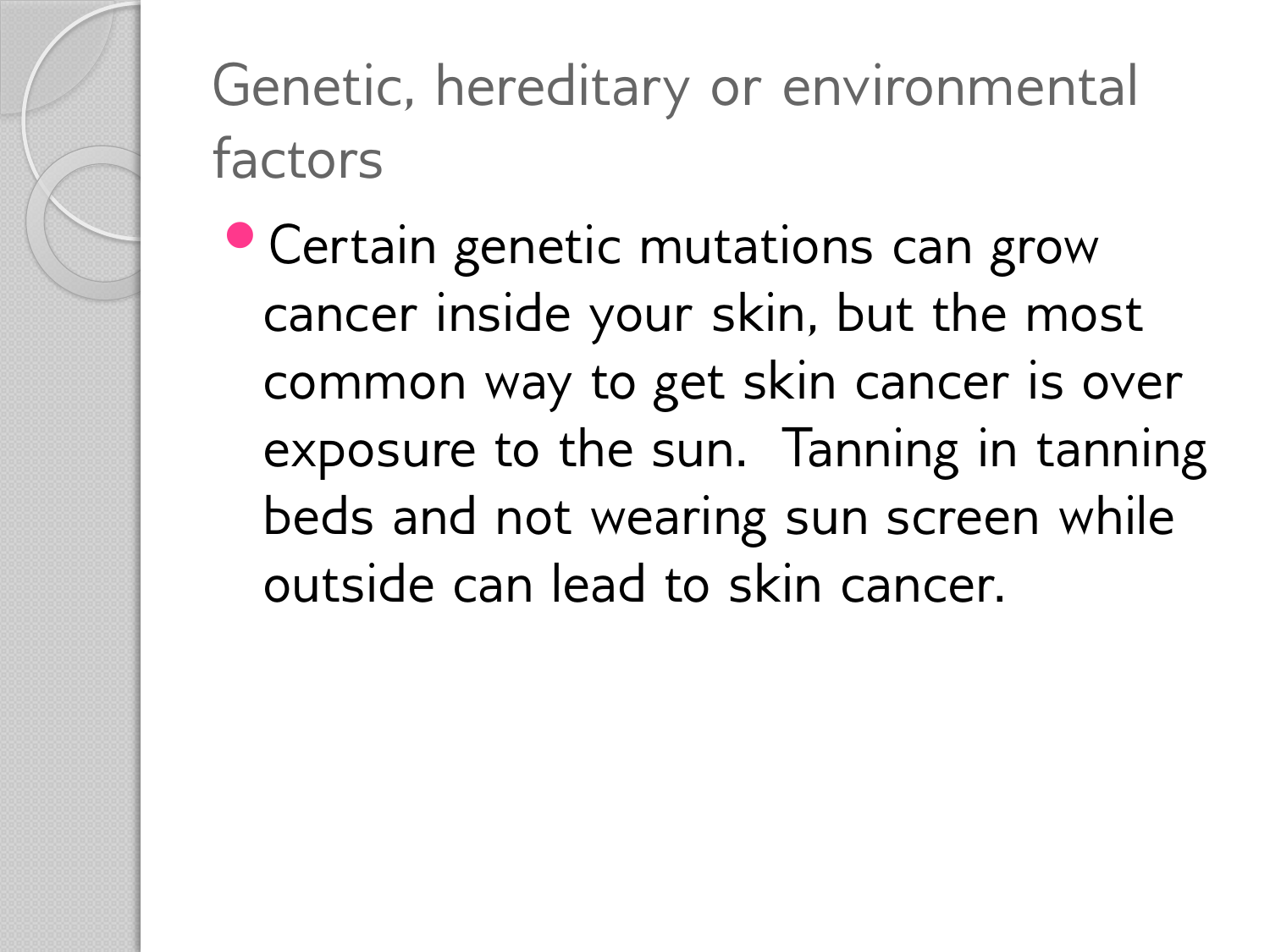

# Genetic, hereditary or environmental factors
Certain genetic mutations can grow cancer inside your skin, but the most common way to get skin cancer is over exposure to the sun.  Tanning in tanning beds and not wearing sun screen while outside can lead to skin cancer.